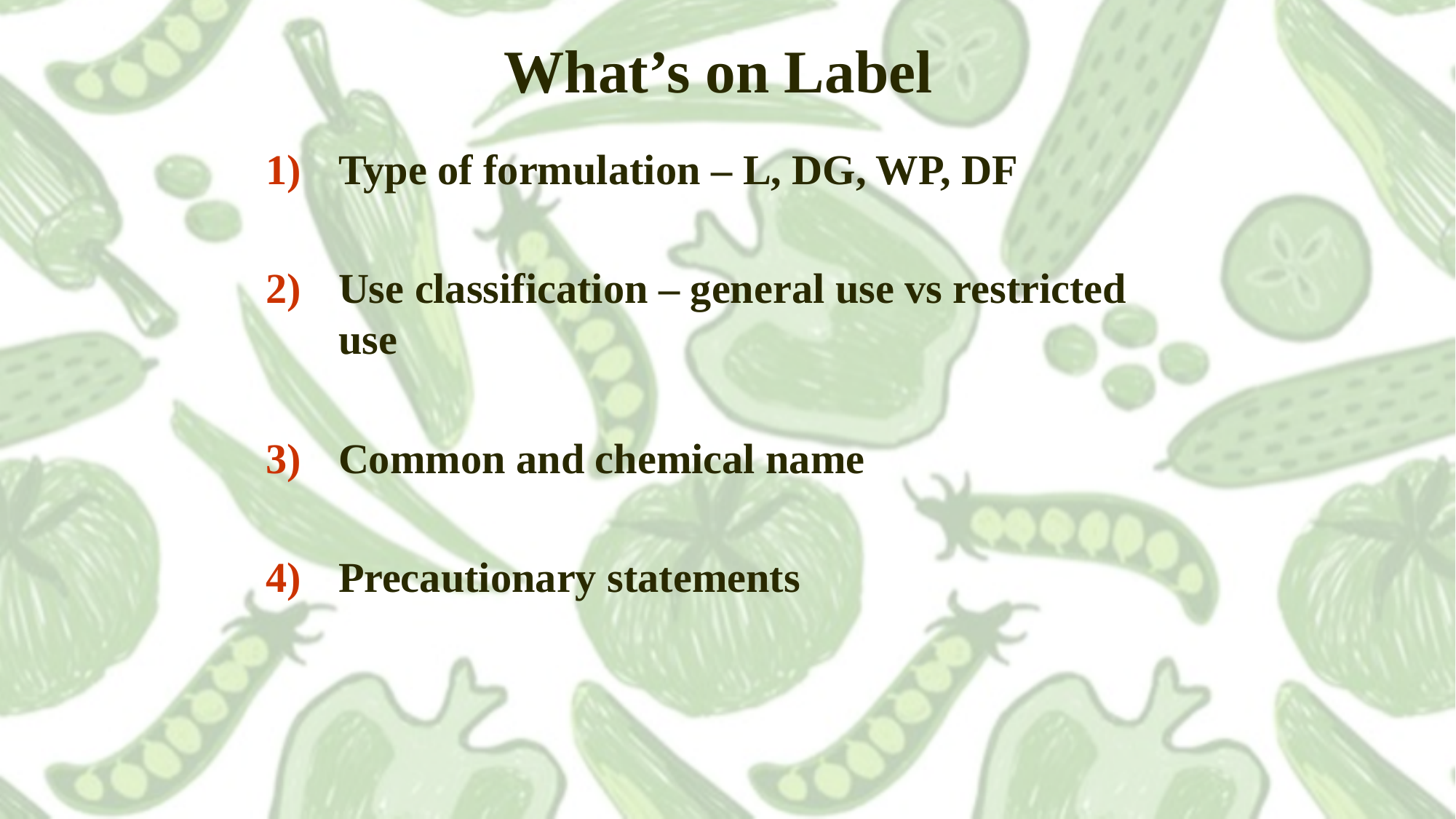

# What’s on Label
Type of formulation – L, DG, WP, DF

Use classification – general use vs restricted use

Common and chemical name

Precautionary statements